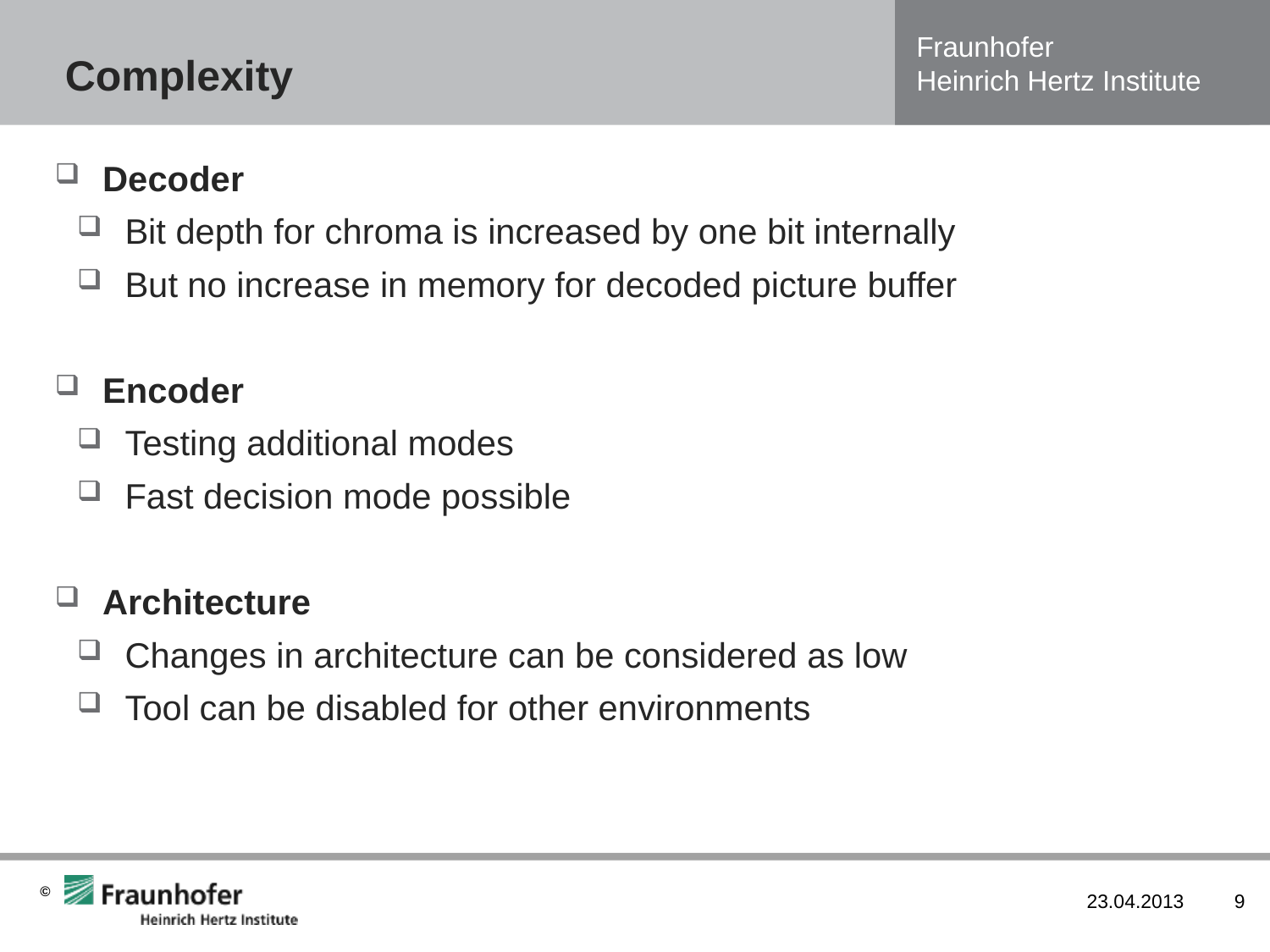

# Complexity
Decoder
Bit depth for chroma is increased by one bit internally
But no increase in memory for decoded picture buffer

Encoder
Testing additional modes
Fast decision mode possible

Architecture
Changes in architecture can be considered as low
Tool can be disabled for other environments

23.04.2013
9